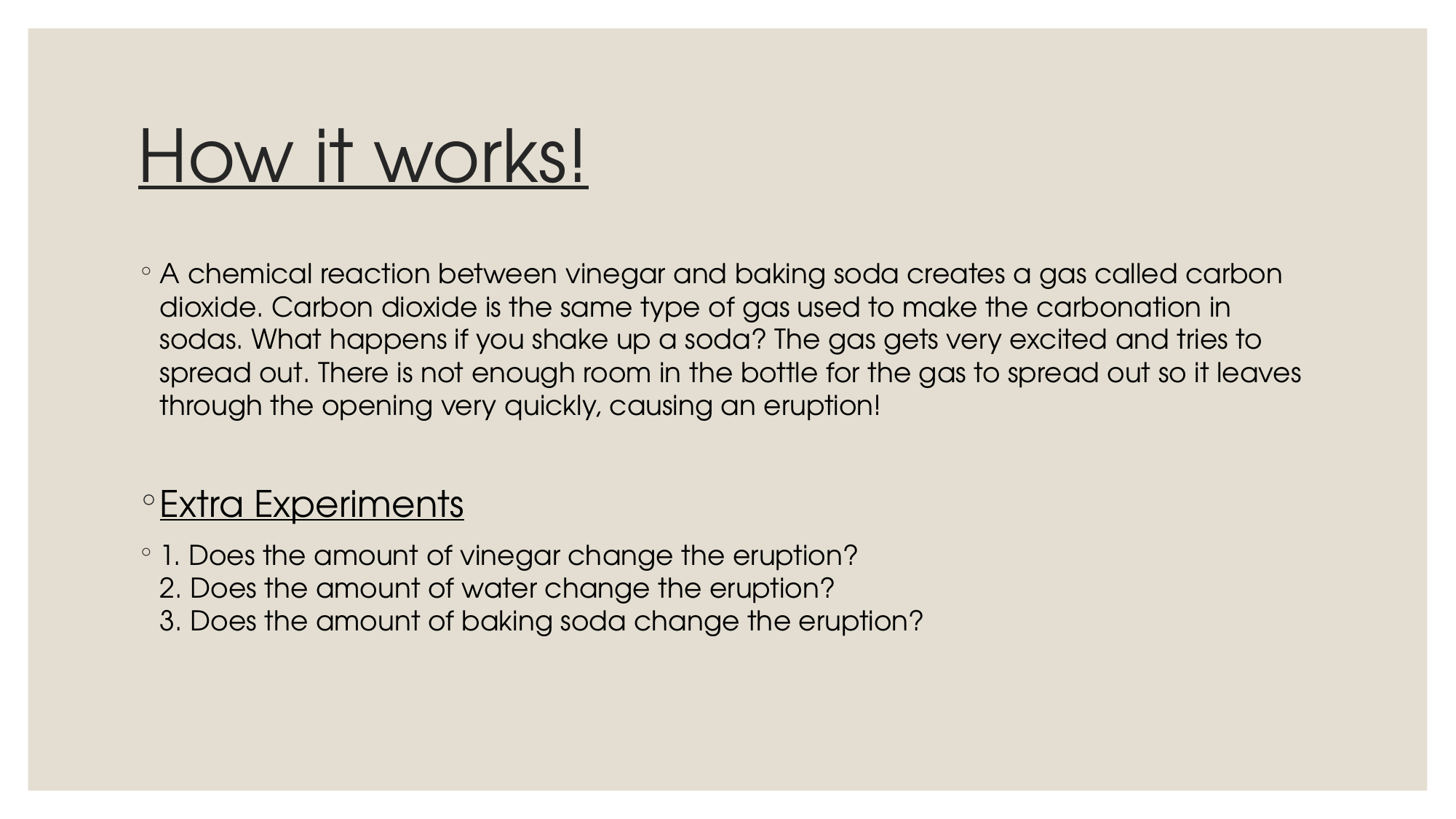

# How it works!
A chemical reaction between vinegar and baking soda creates a gas called carbon dioxide. Carbon dioxide is the same type of gas used to make the carbonation in sodas. What happens if you shake up a soda? The gas gets very excited and tries to spread out. There is not enough room in the bottle for the gas to spread out so it leaves through the opening very quickly, causing an eruption!

Extra Experiments
1. Does the amount of vinegar change the eruption?
2. Does the amount of water change the eruption?
3. Does the amount of baking soda change the eruption?